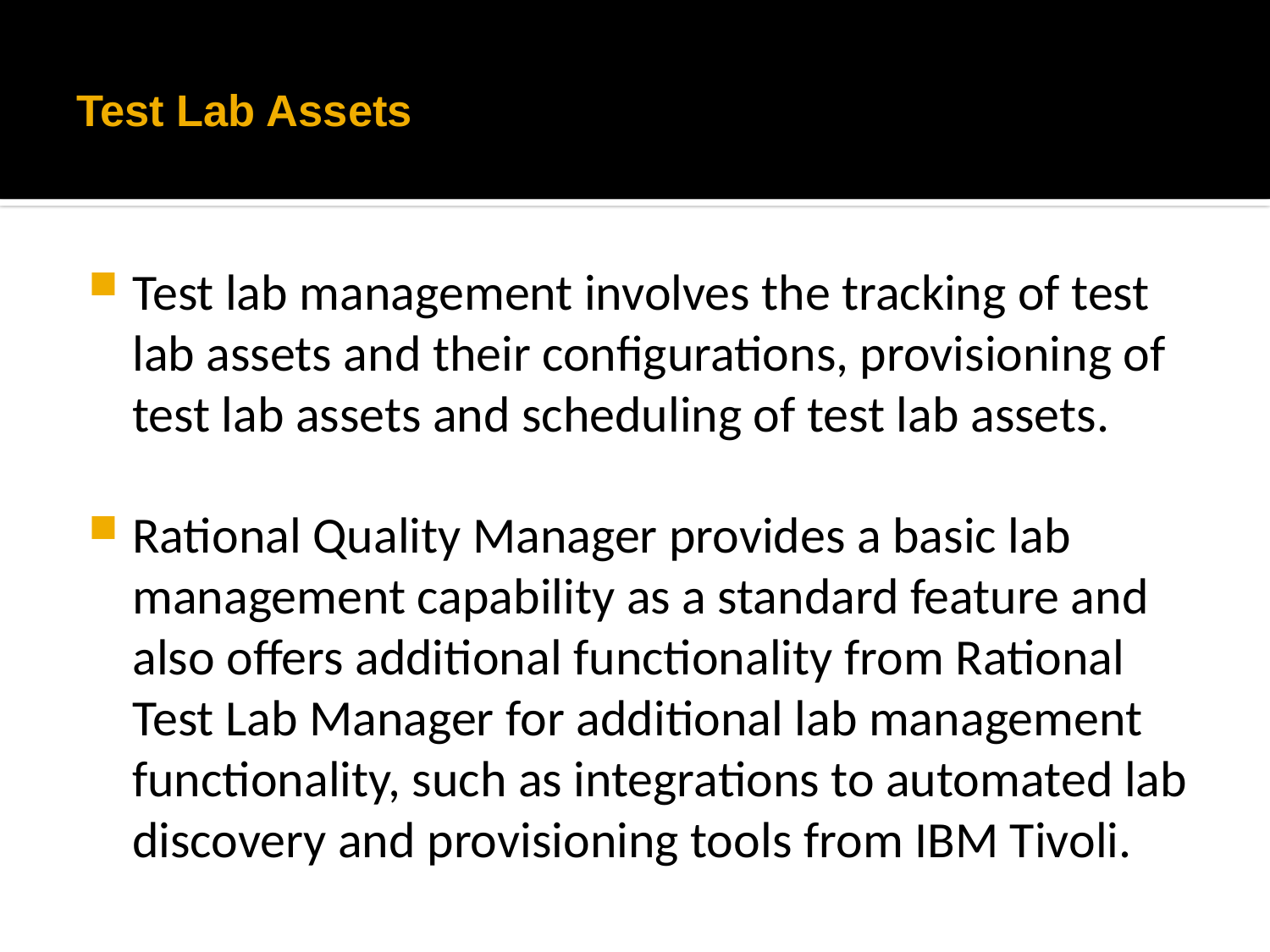

# Test Lab Assets
Test lab management involves the tracking of test lab assets and their configurations, provisioning of test lab assets and scheduling of test lab assets.

Rational Quality Manager provides a basic lab management capability as a standard feature and also offers additional functionality from Rational Test Lab Manager for additional lab management functionality, such as integrations to automated lab discovery and provisioning tools from IBM Tivoli.